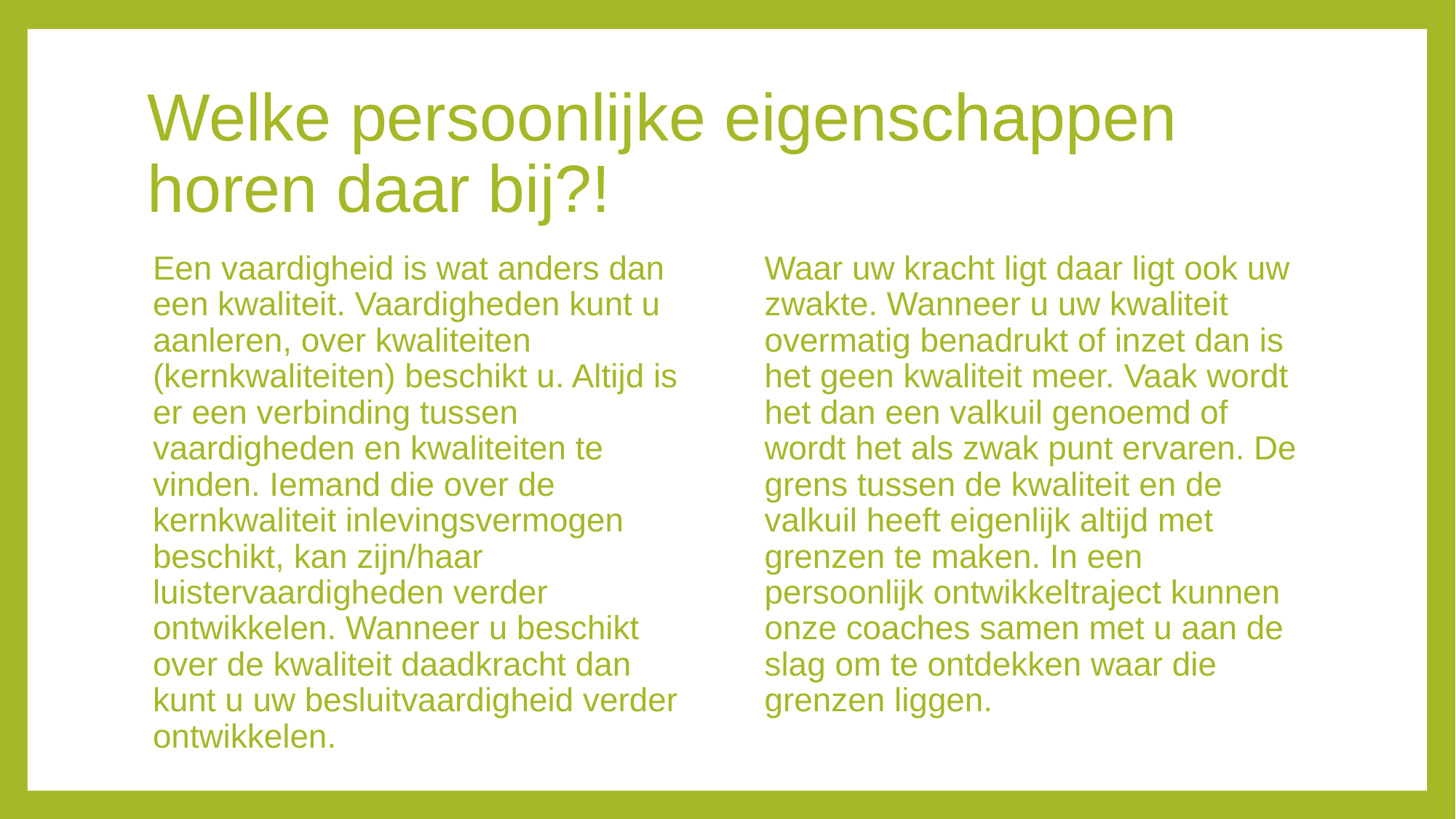

# Welke persoonlijke eigenschappen horen daar bij?!
Een vaardigheid is wat anders dan een kwaliteit. Vaardigheden kunt u aanleren, over kwaliteiten (kernkwaliteiten) beschikt u. Altijd is er een verbinding tussen vaardigheden en kwaliteiten te vinden. Iemand die over de kernkwaliteit inlevingsvermogen beschikt, kan zijn/haar luistervaardigheden verder ontwikkelen. Wanneer u beschikt over de kwaliteit daadkracht dan kunt u uw besluitvaardigheid verder ontwikkelen.
Waar uw kracht ligt daar ligt ook uw zwakte. Wanneer u uw kwaliteit overmatig benadrukt of inzet dan is het geen kwaliteit meer. Vaak wordt het dan een valkuil genoemd of wordt het als zwak punt ervaren. De grens tussen de kwaliteit en de valkuil heeft eigenlijk altijd met grenzen te maken. In een persoonlijk ontwikkeltraject kunnen onze coaches samen met u aan de slag om te ontdekken waar die grenzen liggen.